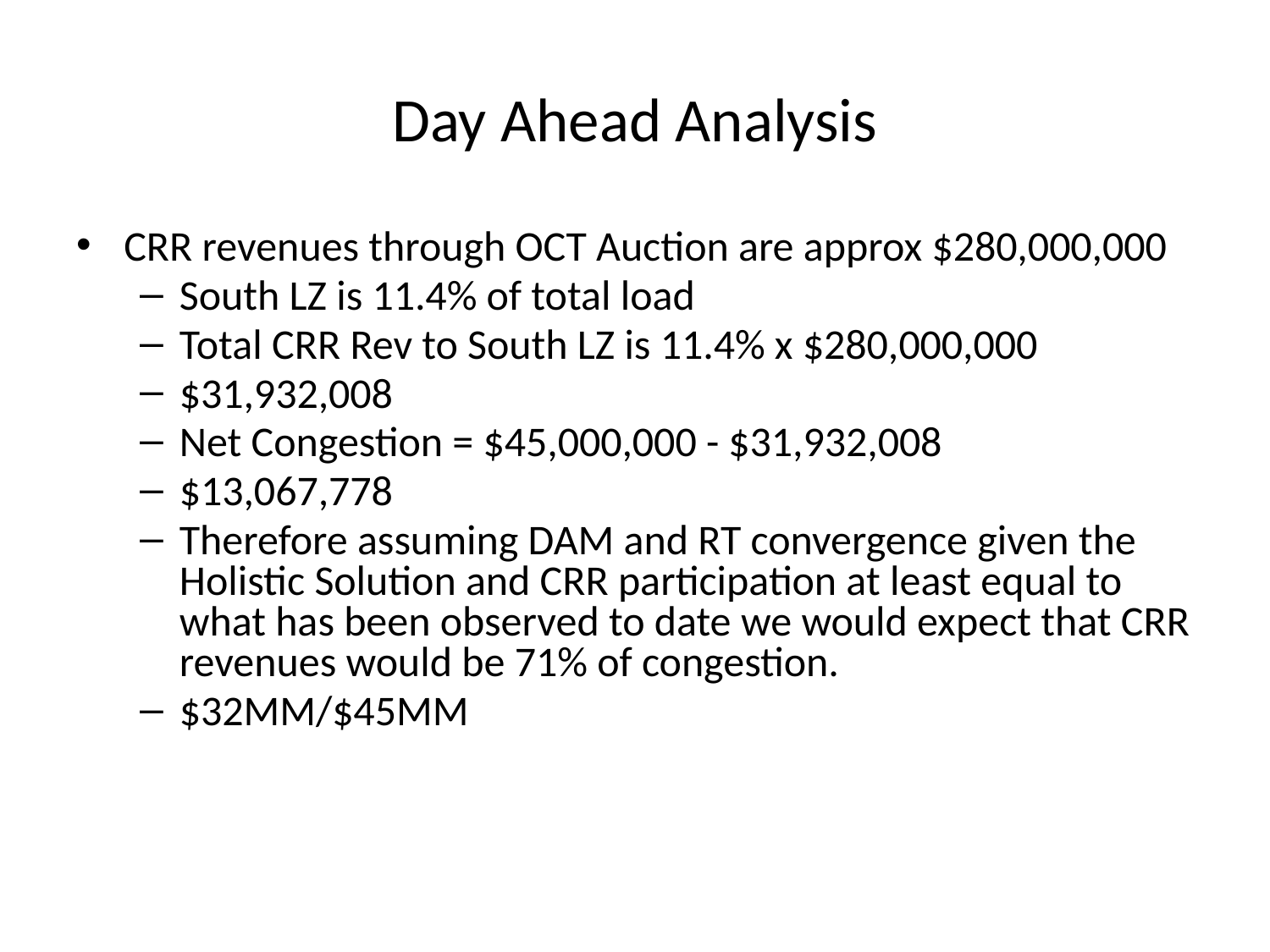

# Day Ahead Analysis
CRR revenues through OCT Auction are approx $280,000,000
South LZ is 11.4% of total load
Total CRR Rev to South LZ is 11.4% x $280,000,000
$31,932,008
Net Congestion = $45,000,000 - $31,932,008
$13,067,778
Therefore assuming DAM and RT convergence given the Holistic Solution and CRR participation at least equal to what has been observed to date we would expect that CRR revenues would be 71% of congestion.
$32MM/$45MM